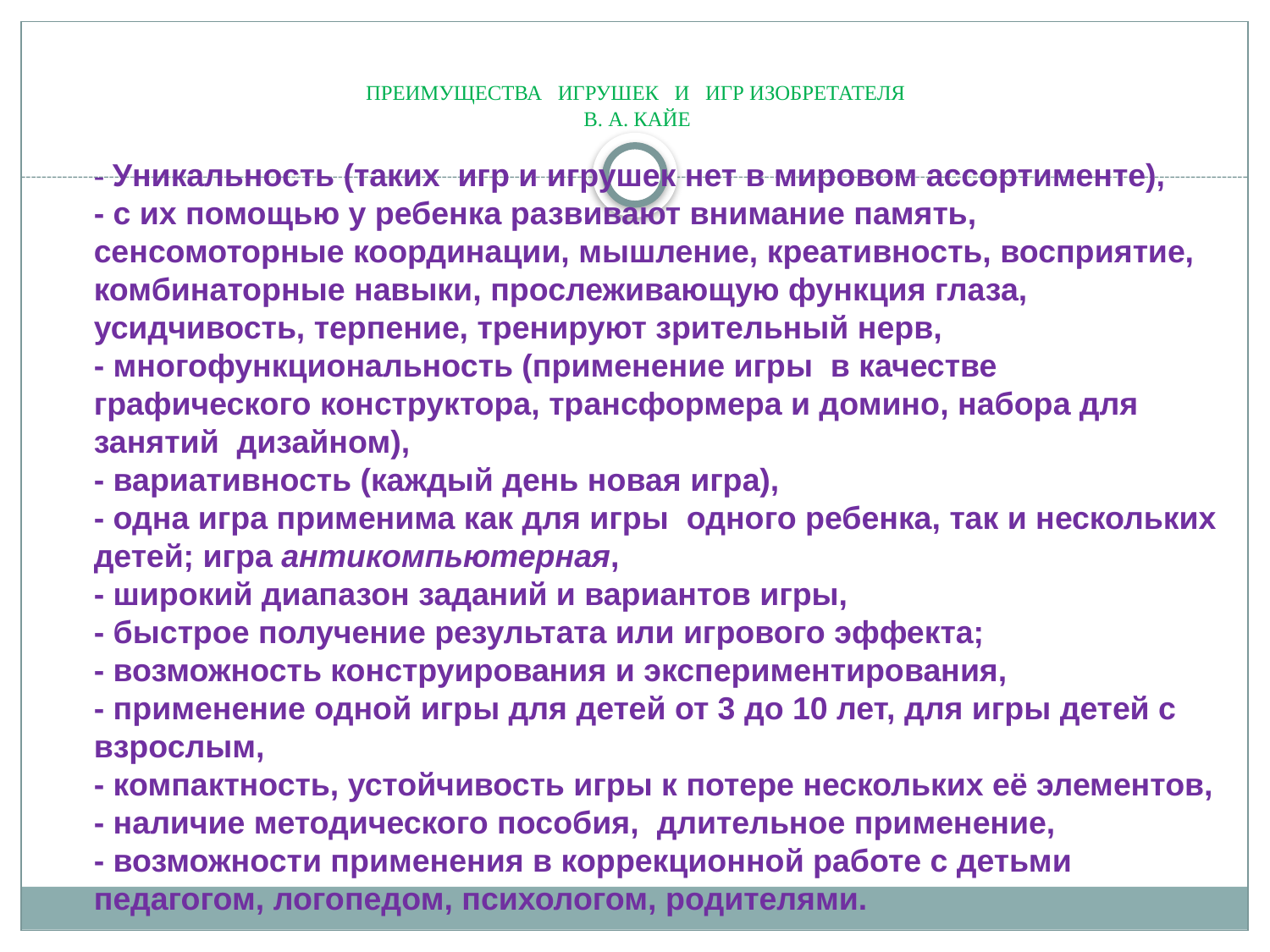

# ПРЕИМУЩЕСТВА   ИГРУШЕК   И   ИГР ИЗОБРЕТАТЕЛЯ В. А. КАЙЕ
- Уникальность (таких  игр и игрушек нет в мировом ассортименте),
- с их помощью у ребенка развивают внимание память, сенсомоторные координации, мышление, креативность, восприятие, комбинаторные навыки, прослеживающую функция глаза, усидчивость, терпение, тренируют зрительный нерв,
- многофункциональность (применение игры  в качестве графического конструктора, трансформера и домино, набора для занятий  дизайном),
- вариативность (каждый день новая игра),
- одна игра применима как для игры  одного ребенка, так и нескольких детей; игра антикомпьютерная,
- широкий диапазон заданий и вариантов игры,
- быстрое получение результата или игрового эффекта;
- возможность конструирования и экспериментирования,
- применение одной игры для детей от 3 до 10 лет, для игры детей с взрослым,
- компактность, устойчивость игры к потере нескольких её элементов,
- наличие методического пособия,  длительное применение,
- возможности применения в коррекционной работе с детьми  педагогом, логопедом, психологом, родителями.